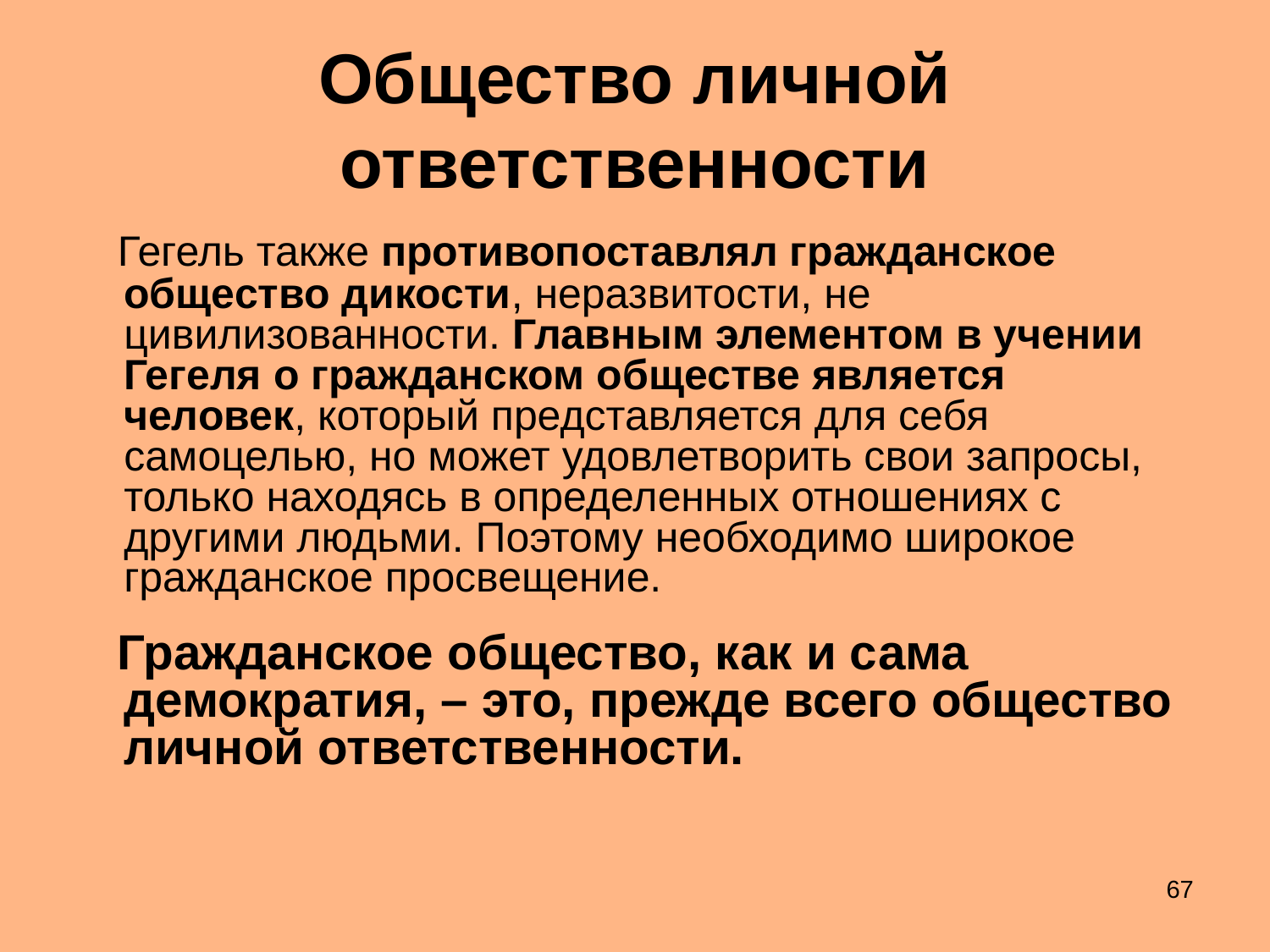

# Общество личной ответственности
   Гегель также противопоставлял гражданское общество дикости, неразвитости, не цивилизованности. Главным элементом в учении Гегеля о гражданском обществе является человек, который представляется для себя самоцелью, но может удовлетворить свои запросы, только находясь в определенных отношениях с другими людьми. Поэтому необходимо широкое гражданское просвещение.
   Гражданское общество, как и сама демократия, – это, прежде всего общество личной ответственности.
67